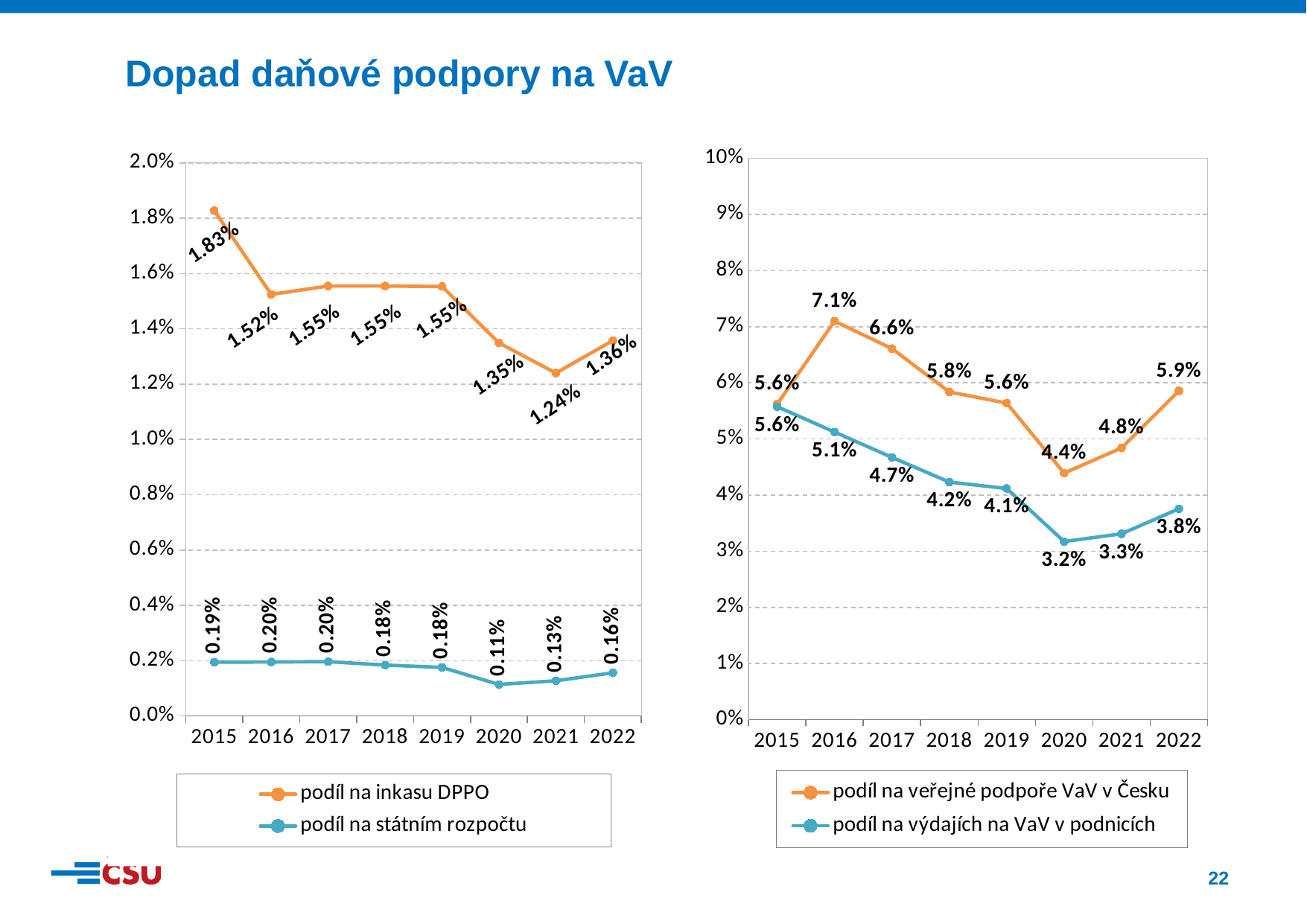

Dopad daňové podpory na VaV

### Chart

| Category | podíl na inkasu DPPO | podíl na státním rozpočtu |
|---|---|---|
| 2015 | 0.01827560557998164 | 0.0019460014420035162 |
| 2016 | 0.01524573063004508 | 0.0019547177402658663 |
| 2017 | 0.015548603530668259 | 0.001965791319565497 |
| 2018 | 0.01554838847675671 | 0.0018437646691309558 |
| 2019 | 0.015530917232191471 | 0.00175801901920035 |
| 2020 | 0.013491120910752745 | 0.001141978278983879 |
| 2021 | 0.012402427207774508 | 0.0012745286190045857 |
| 2022 | 0.01357475795910038 | 0.0015639872406034005 |

### Chart

| Category | podíl na veřejné podpoře VaV v Česku | podíl na výdajích na VaV v podnicích |
|---|---|---|
| 2015 | 0.05621861009819211 | 0.05576175264064266 |
| 2016 | 0.07099538316493034 | 0.05124704447270941 |
| 2017 | 0.06610892295186624 | 0.04672776909250206 |
| 2018 | 0.058387346986686225 | 0.04233276596352939 |
| 2019 | 0.05639460667133707 | 0.04118759666284451 |
| 2020 | 0.043928223288902224 | 0.03173408182373619 |
| 2021 | 0.04840662727506041 | 0.033112950103340956 |
| 2022 | 0.05856893247454201 | 0.03756751062845955 |